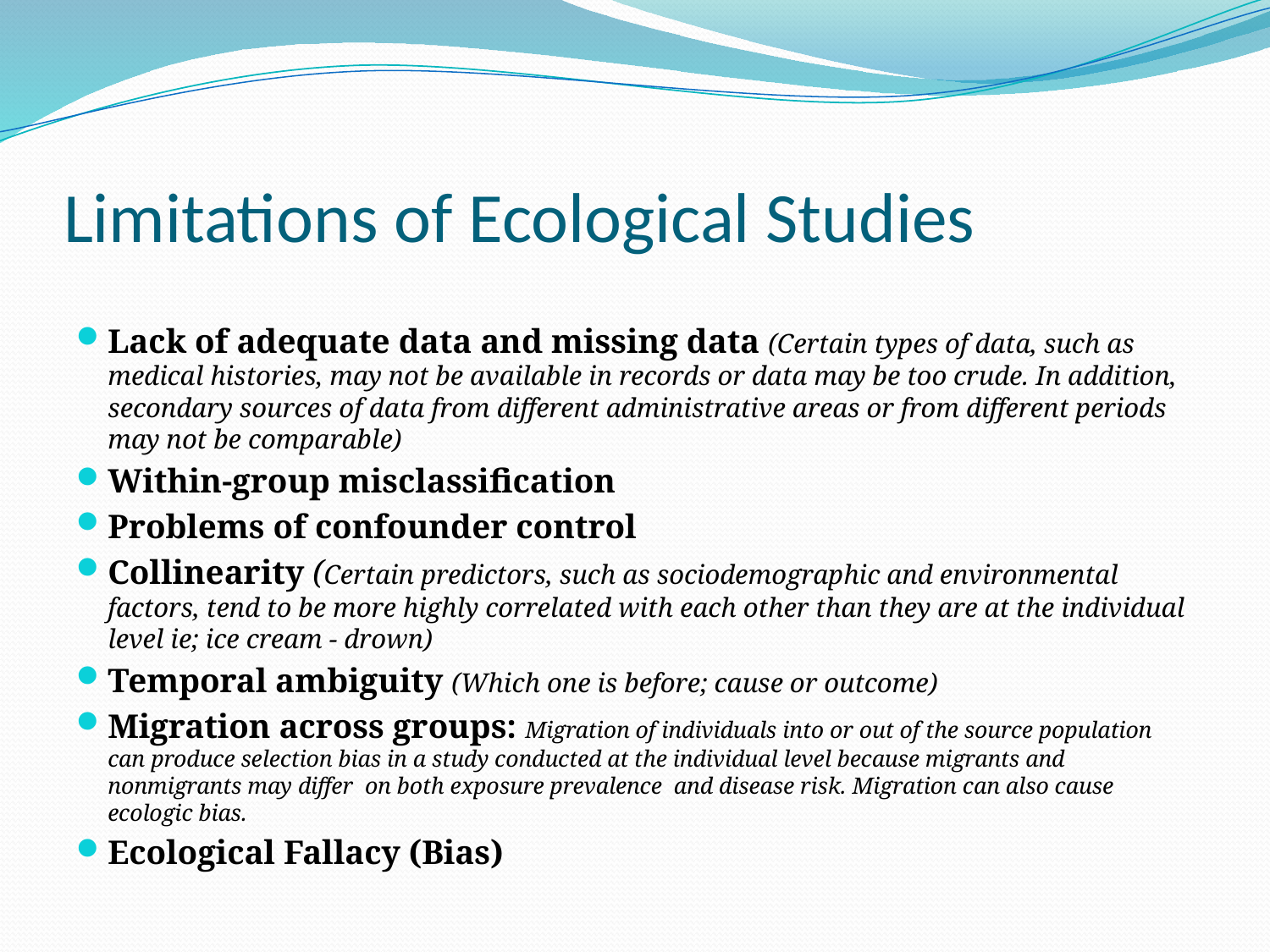

# Limitations of Ecological Studies

Lack of adequate data and missing data (Certain types of data, such as medical histories, may not be available in records or data may be too crude. In addition, secondary sources of data from different administrative areas or from different periods  may not be comparable)
Within-group misclassification
Problems of confounder control
Collinearity (Certain predictors, such as sociodemographic and environmental factors, tend to be more highly correlated with each other than they are at the individual level ie; ice cream - drown)
Temporal ambiguity (Which one is before; cause or outcome)
Migration across groups: Migration of individuals into or out of the source population can produce selection bias in a study conducted at the individual level because migrants and nonmigrants may differ  on both exposure prevalence  and disease risk. Migration can also cause ecologic bias.
Ecological Fallacy (Bias)